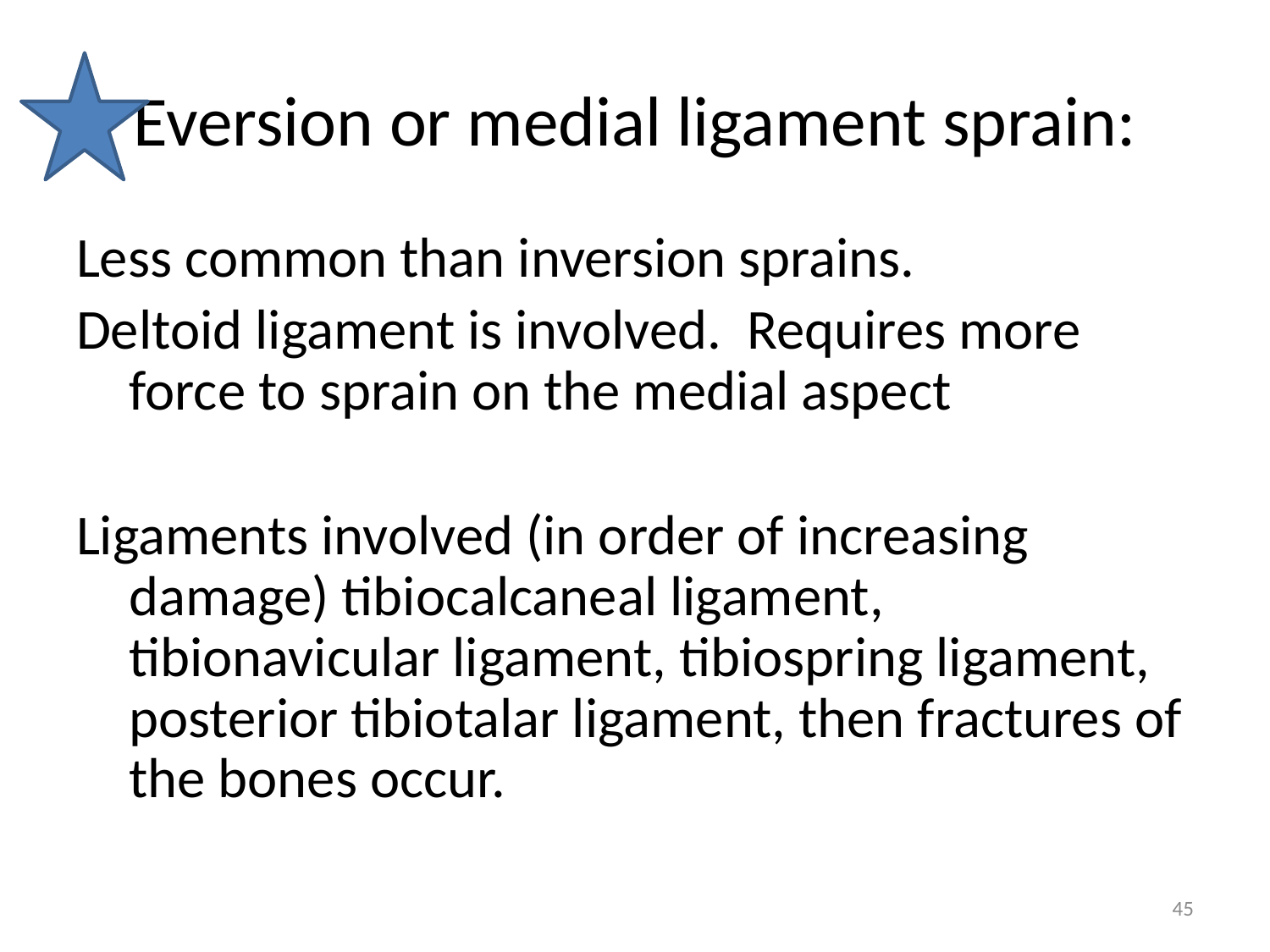

# Eversion or medial ligament sprain:

Less common than inversion sprains.
Deltoid ligament is involved.  Requires more force to sprain on the medial aspect

Ligaments involved (in order of increasing damage) tibiocalcaneal ligament, tibionavicular ligament, tibiospring ligament, posterior tibiotalar ligament, then fractures of the bones occur.

45